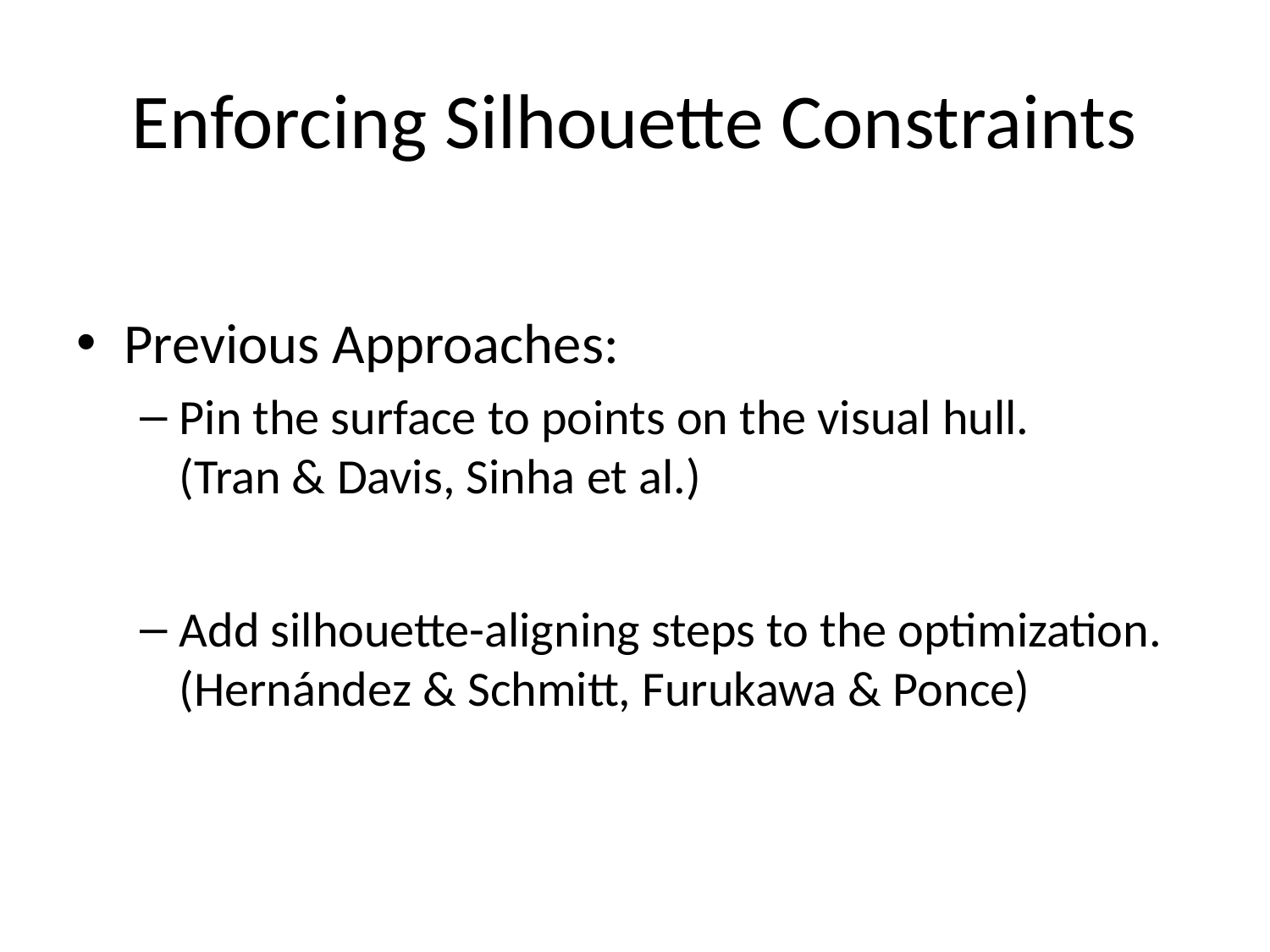

# Enforcing Silhouette Constraints

Previous Approaches:
Pin the surface to points on the visual hull.
(Tran & Davis, Sinha et al.)

Add silhouette-aligning steps to the optimization.
(Hernández & Schmitt, Furukawa & Ponce)